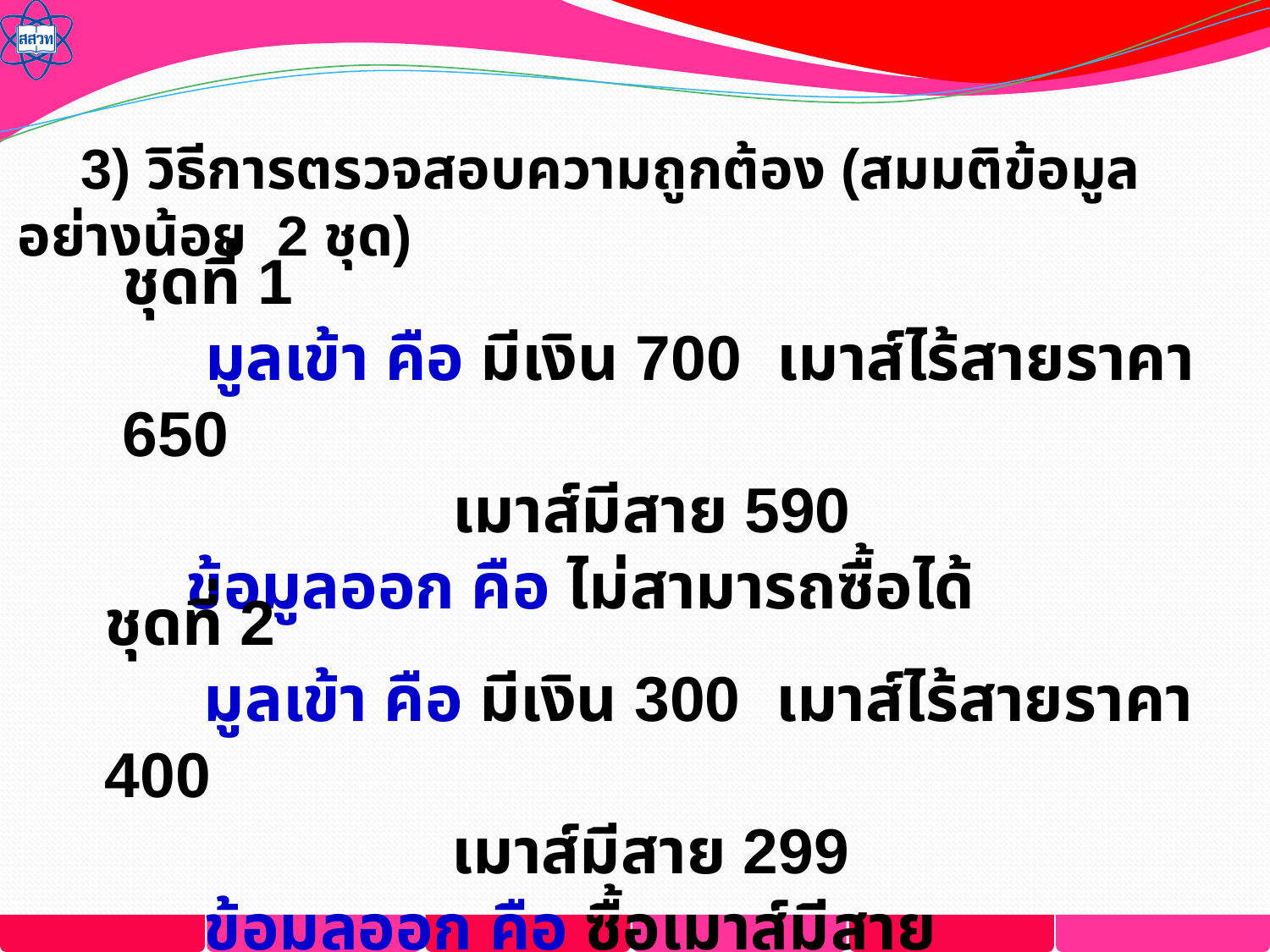

3) วิธีการตรวจสอบความถูกต้อง (สมมติข้อมูลอย่างน้อย  2 ชุด)
ชุดที่ 1
     มูลเข้า คือ มีเงิน 700  เมาส์ไร้สายราคา 650
                    เมาส์มีสาย 590
ข้อมูลออก คือ ไม่สามารถซื้อได้
ชุดที่ 2
      มูลเข้า คือ มีเงิน 300  เมาส์ไร้สายราคา 400
                     เมาส์มีสาย 299
      ข้อมูลออก คือ ซื้อเมาส์มีสาย